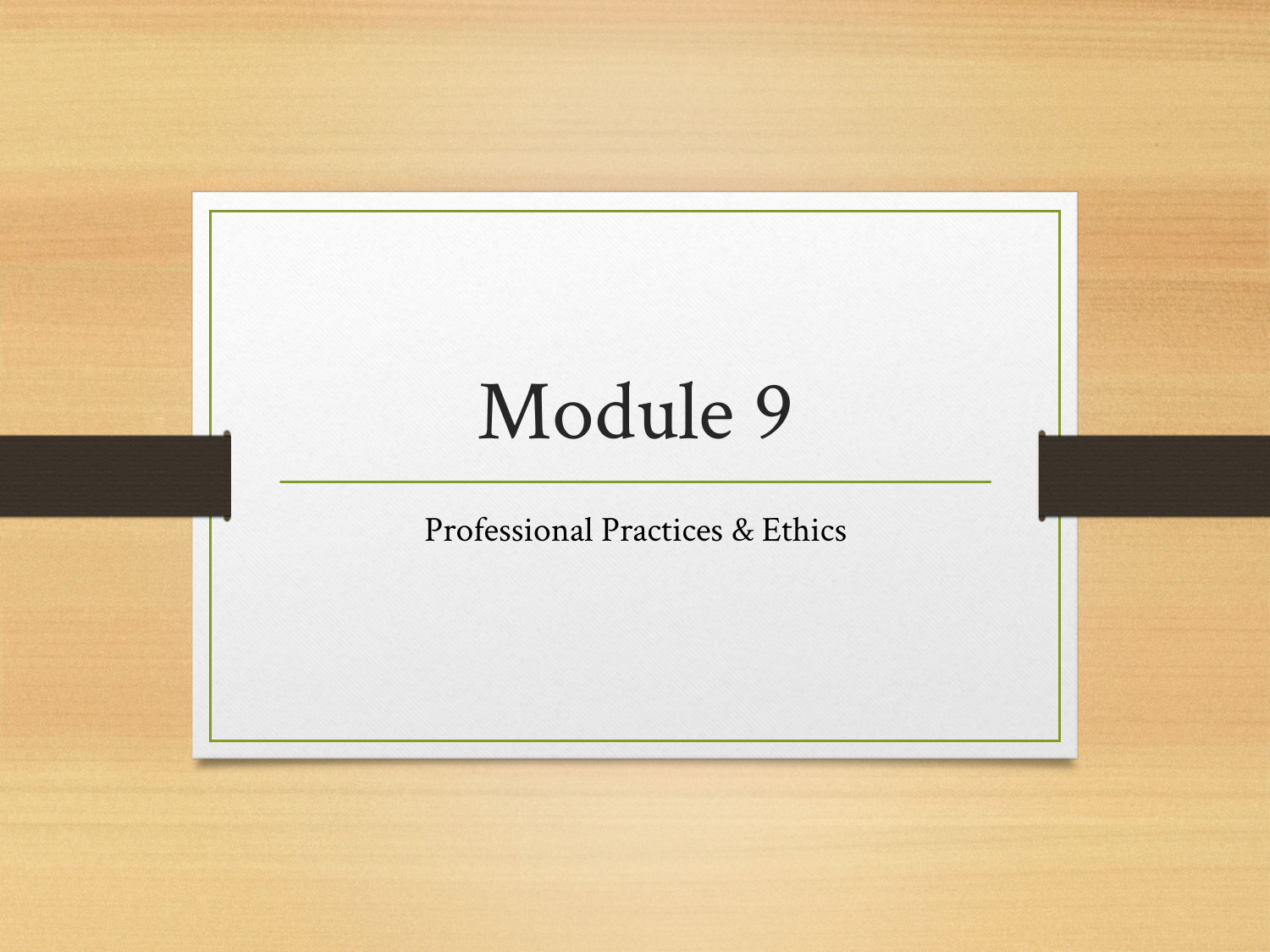

# Module 9
Professional Practices & Ethics